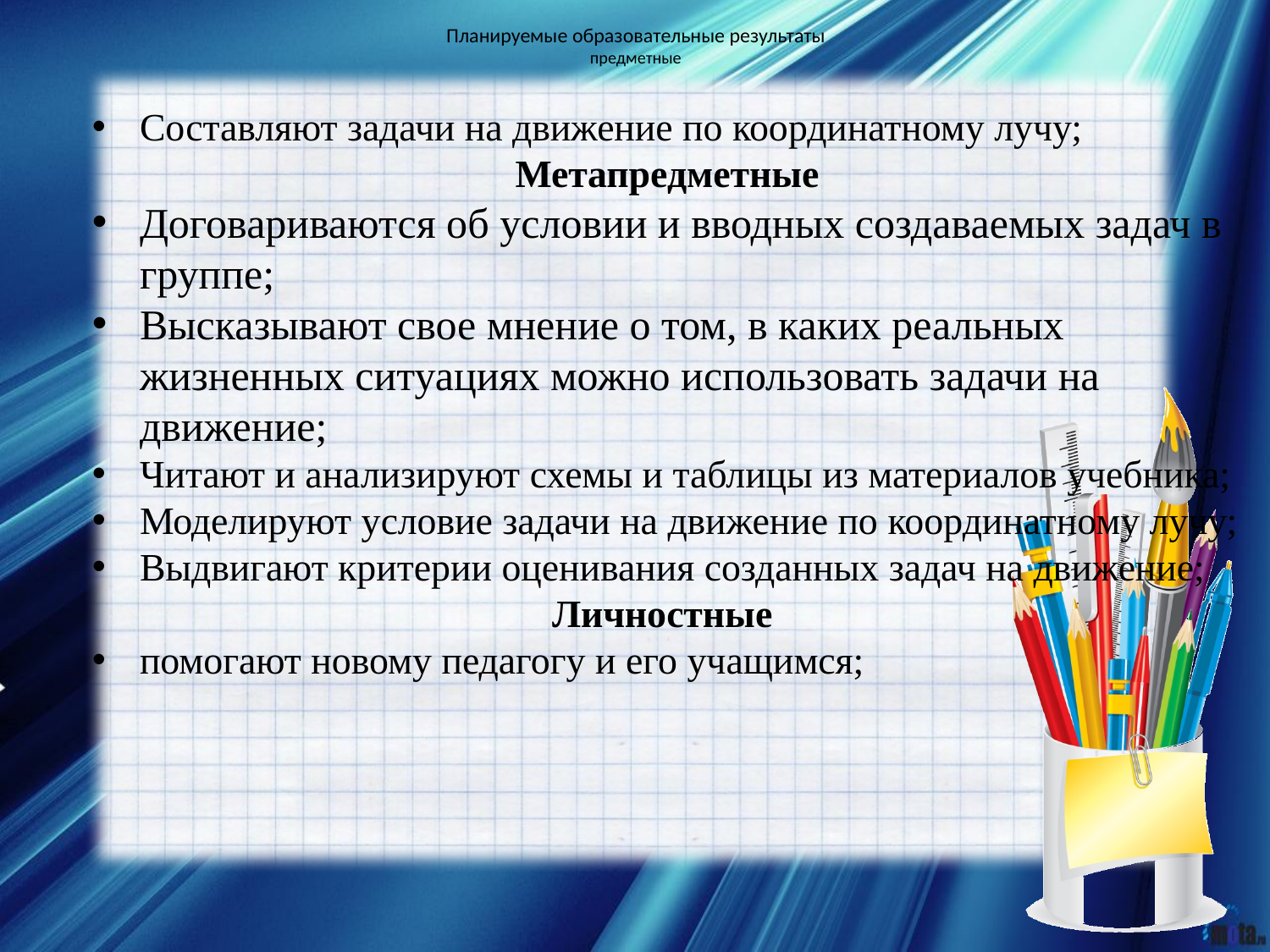

# Планируемые образовательные результаты предметные
Составляют задачи на движение по координатному лучу;
Метапредметные
Договариваются об условии и вводных создаваемых задач в группе;
Высказывают свое мнение о том, в каких реальных жизненных ситуациях можно использовать задачи на движение;
Читают и анализируют схемы и таблицы из материалов учебника;
Моделируют условие задачи на движение по координатному лучу;
Выдвигают критерии оценивания созданных задач на движение;
Личностные
помогают новому педагогу и его учащимся;